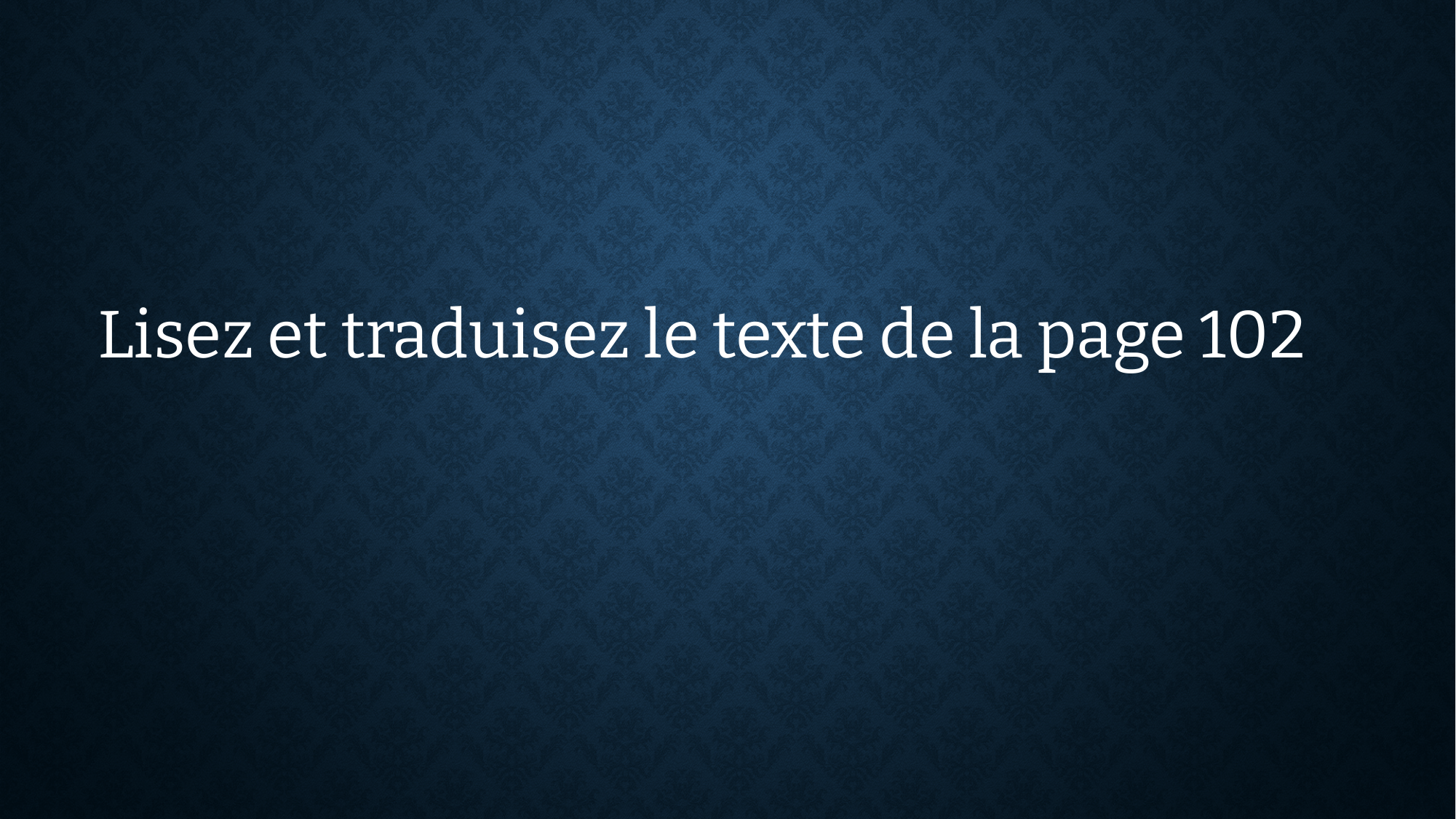

Lisez et traduisez le texte de la page 102